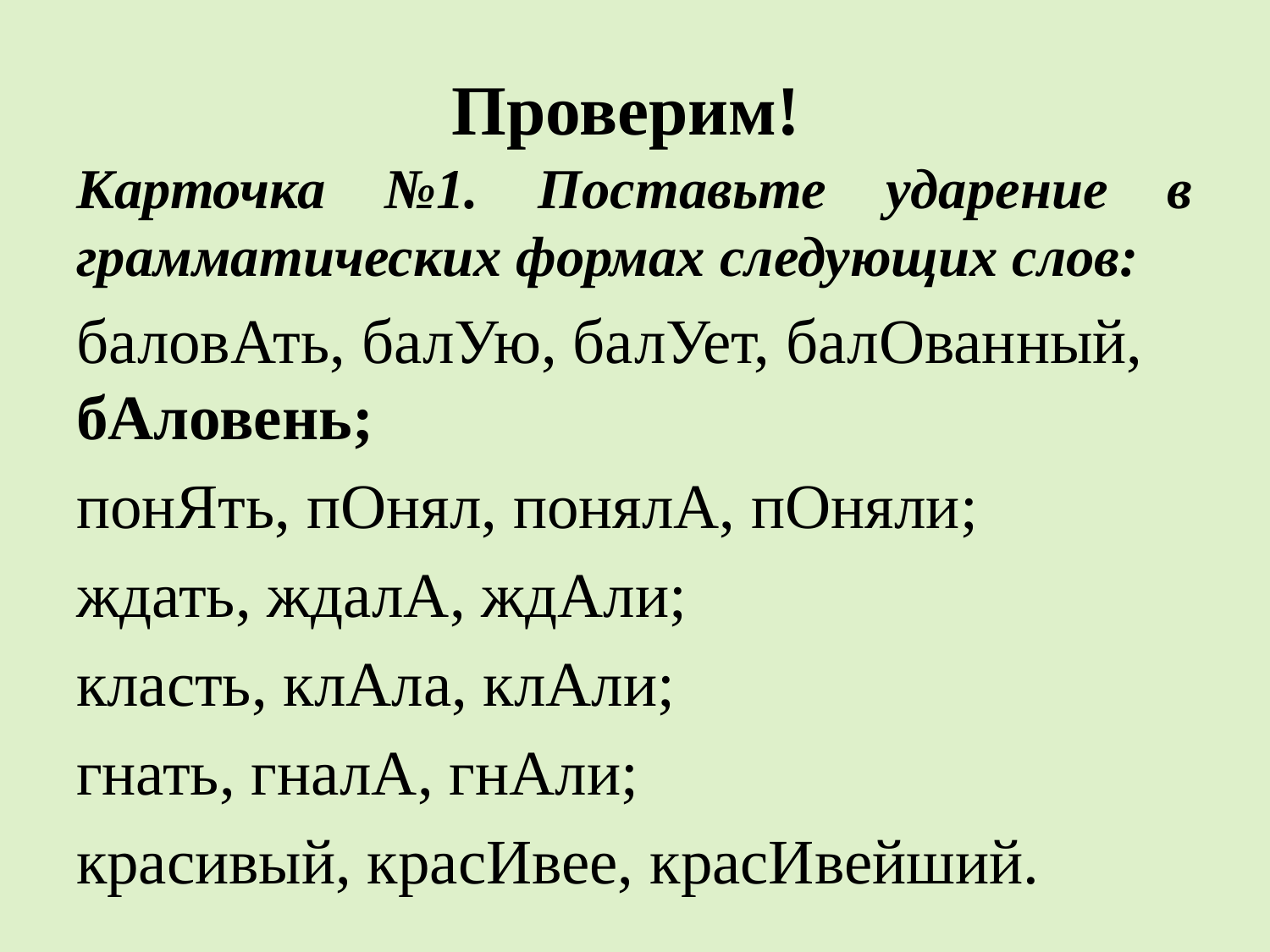

# Проверим!
Карточка №1. Поставьте ударение в грамматических формах следующих слов:
баловАть, балУю, балУет, балОванный, бАловень;
понЯть, пОнял, понялА, пОняли;
ждать, ждалА, ждАли;
класть, клАла, клАли;
гнать, гналА, гнАли;
красивый, красИвее, красИвейший.